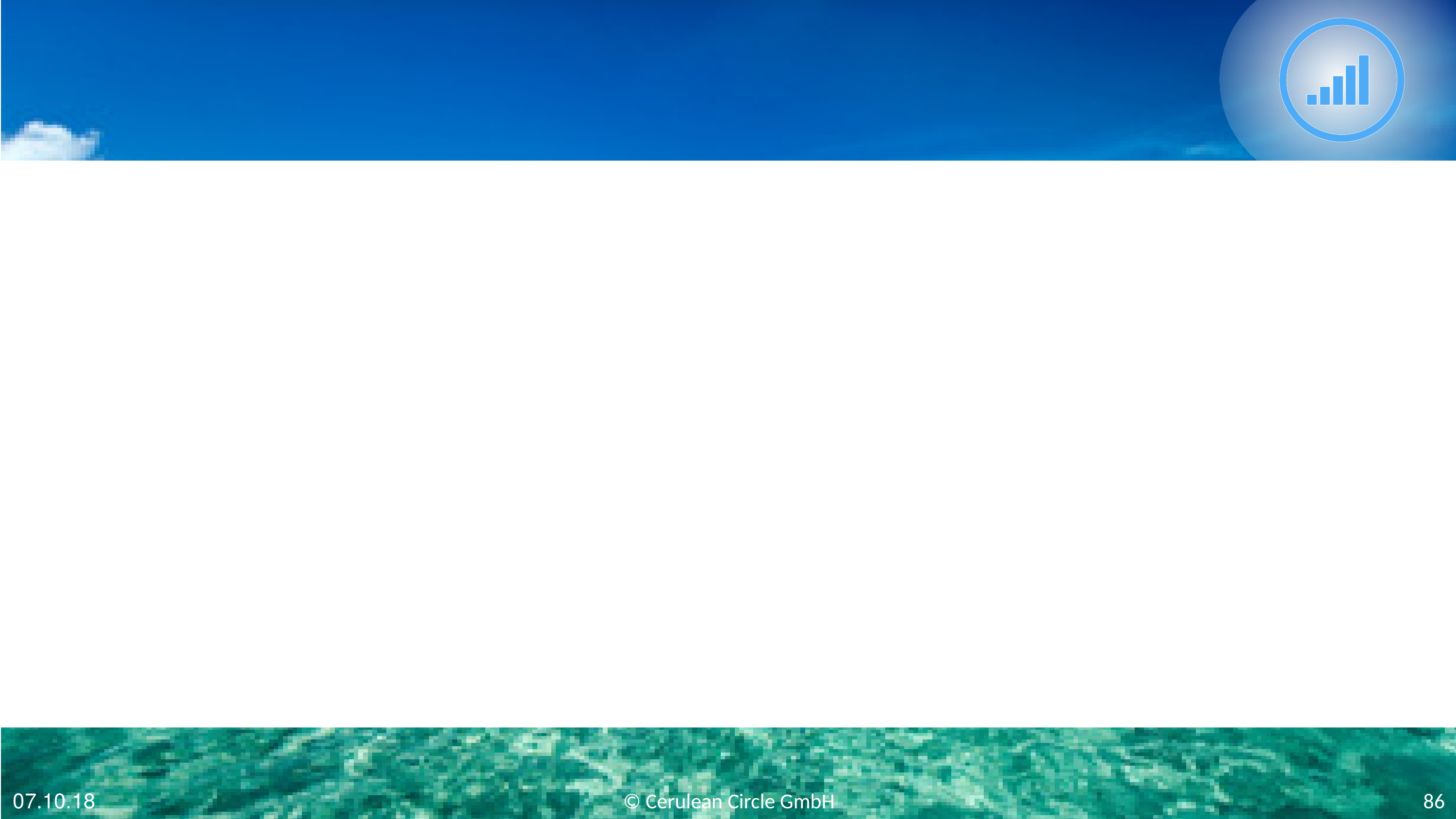

#
© Cerulean Circle GmbH
86
07.10.18